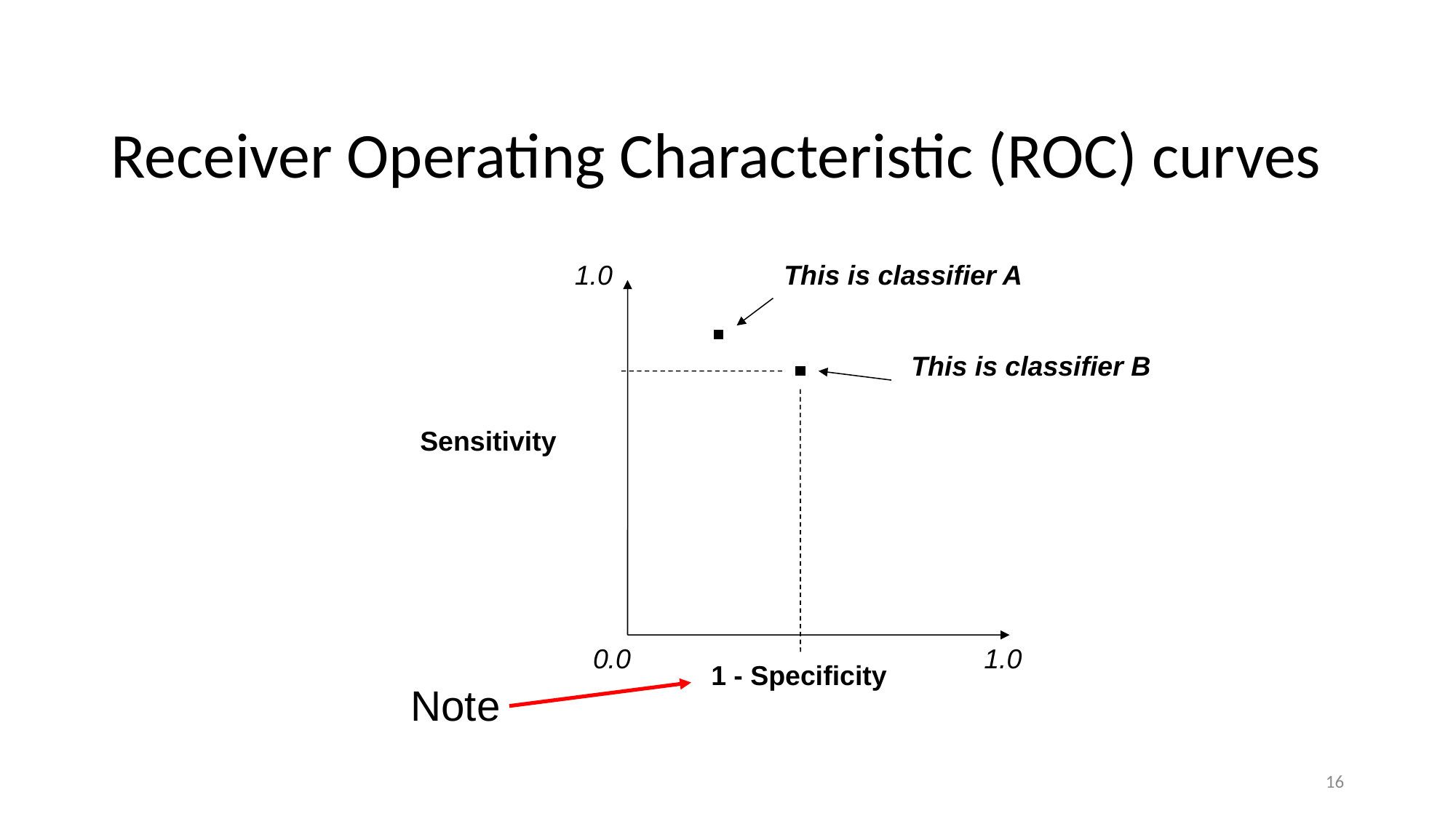

# Receiver Operating Characteristic (ROC) curves
1.0
This is classifier A

This is classifier B

Sensitivity

0.0
1.0
1 - Specificity
Note

16